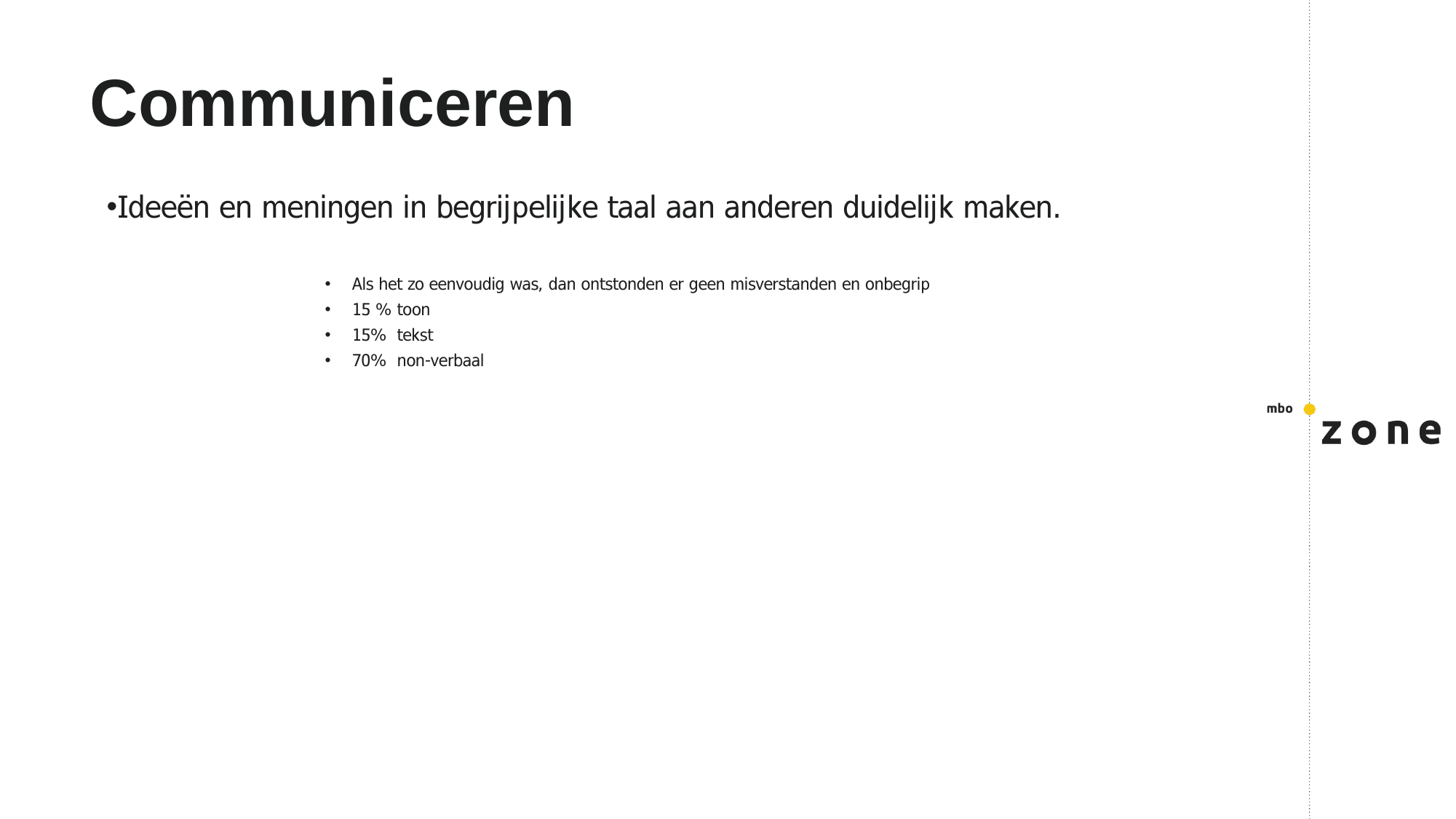

# Communiceren
Ideeën en meningen in begrijpelijke taal aan anderen duidelijk maken.

Als het zo eenvoudig was, dan ontstonden er geen misverstanden en onbegrip
15 % toon
15%  tekst
70%  non-verbaal